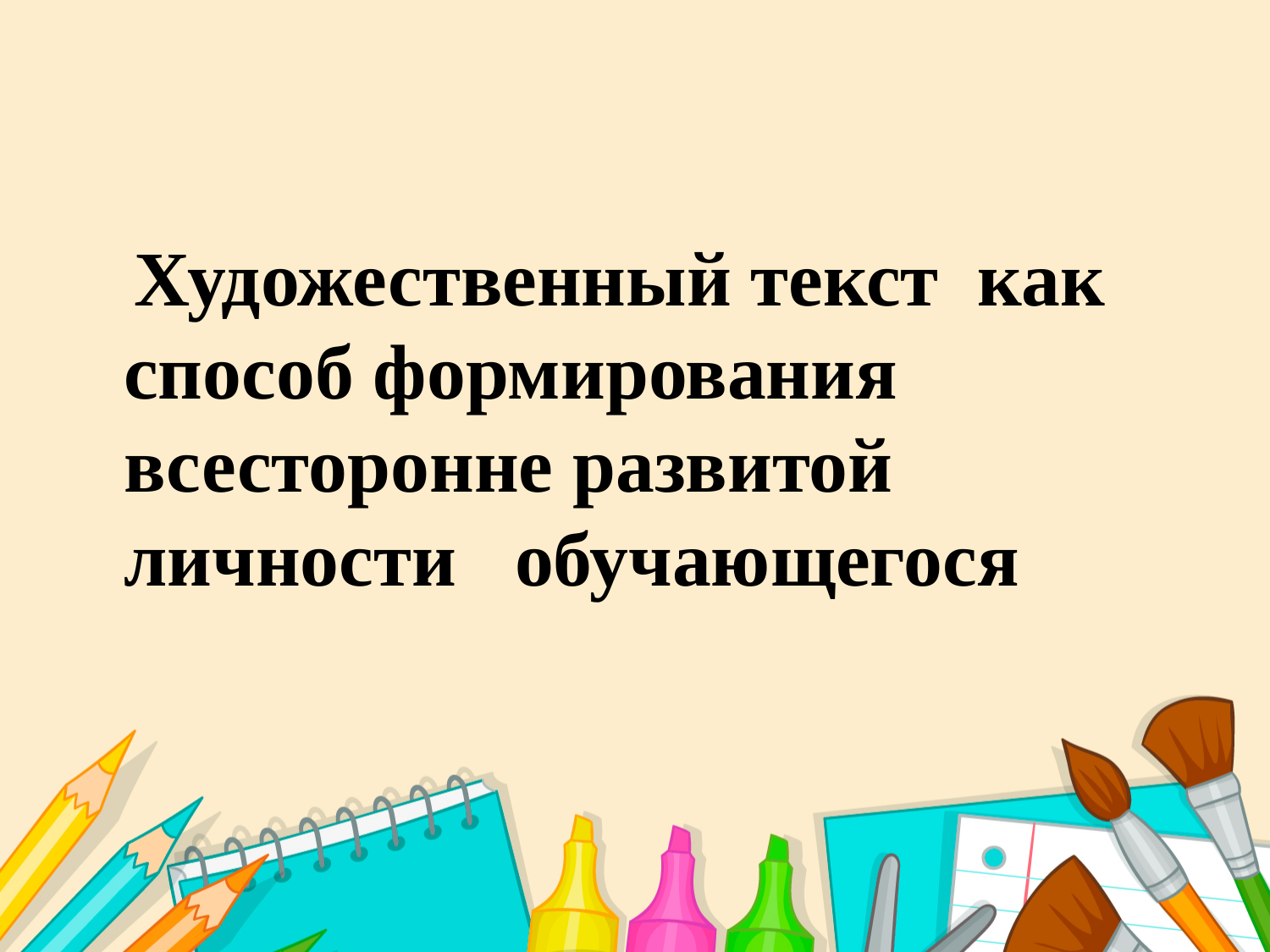

#
   Художественный текст  как способ формирования всесторонне развитой личности   обучающегося